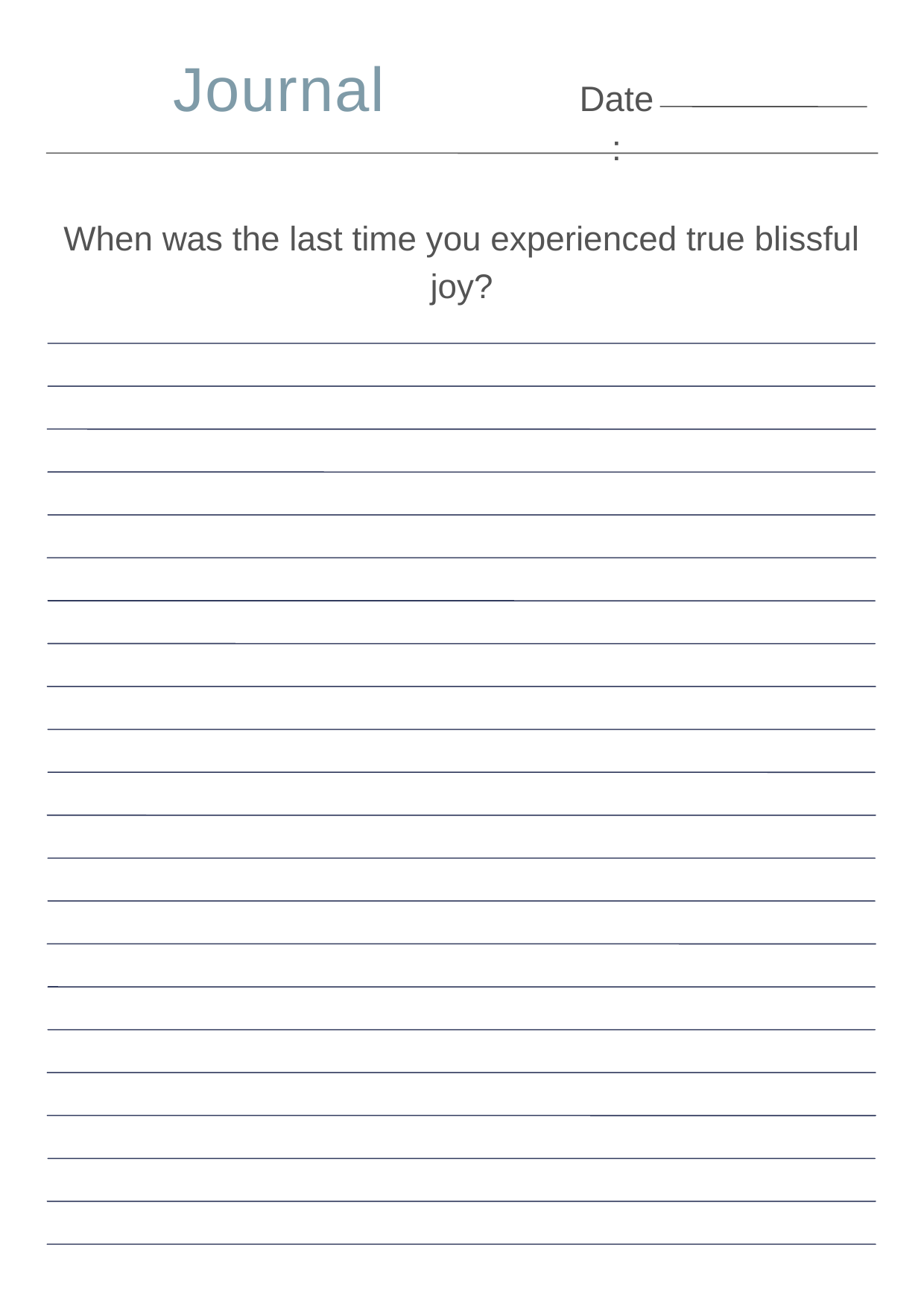

Journal
Date:

When was the last time you experienced true blissful joy?